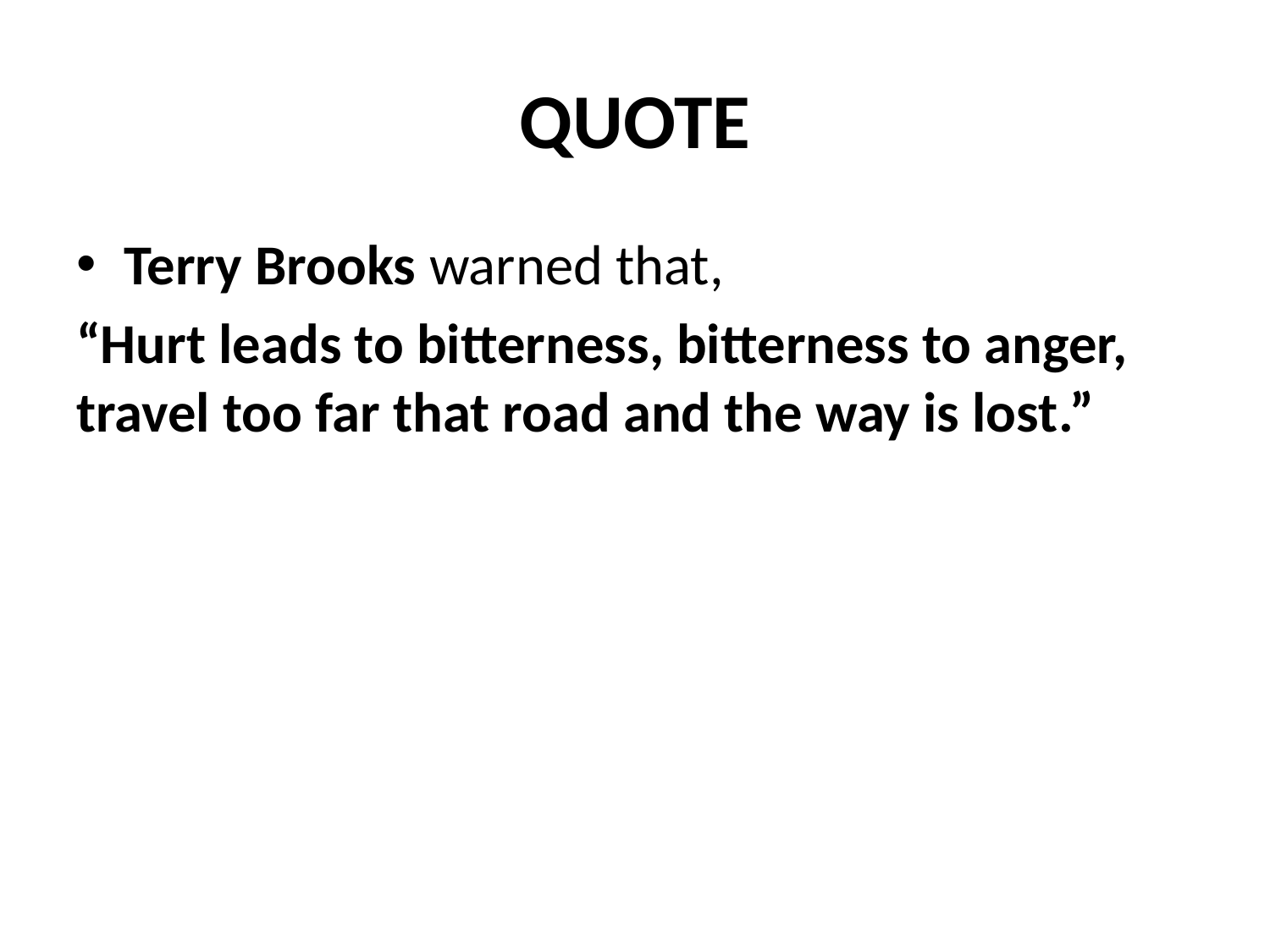

# QUOTE
Terry Brooks warned that,
“Hurt leads to bitterness, bitterness to anger, travel too far that road and the way is lost.”